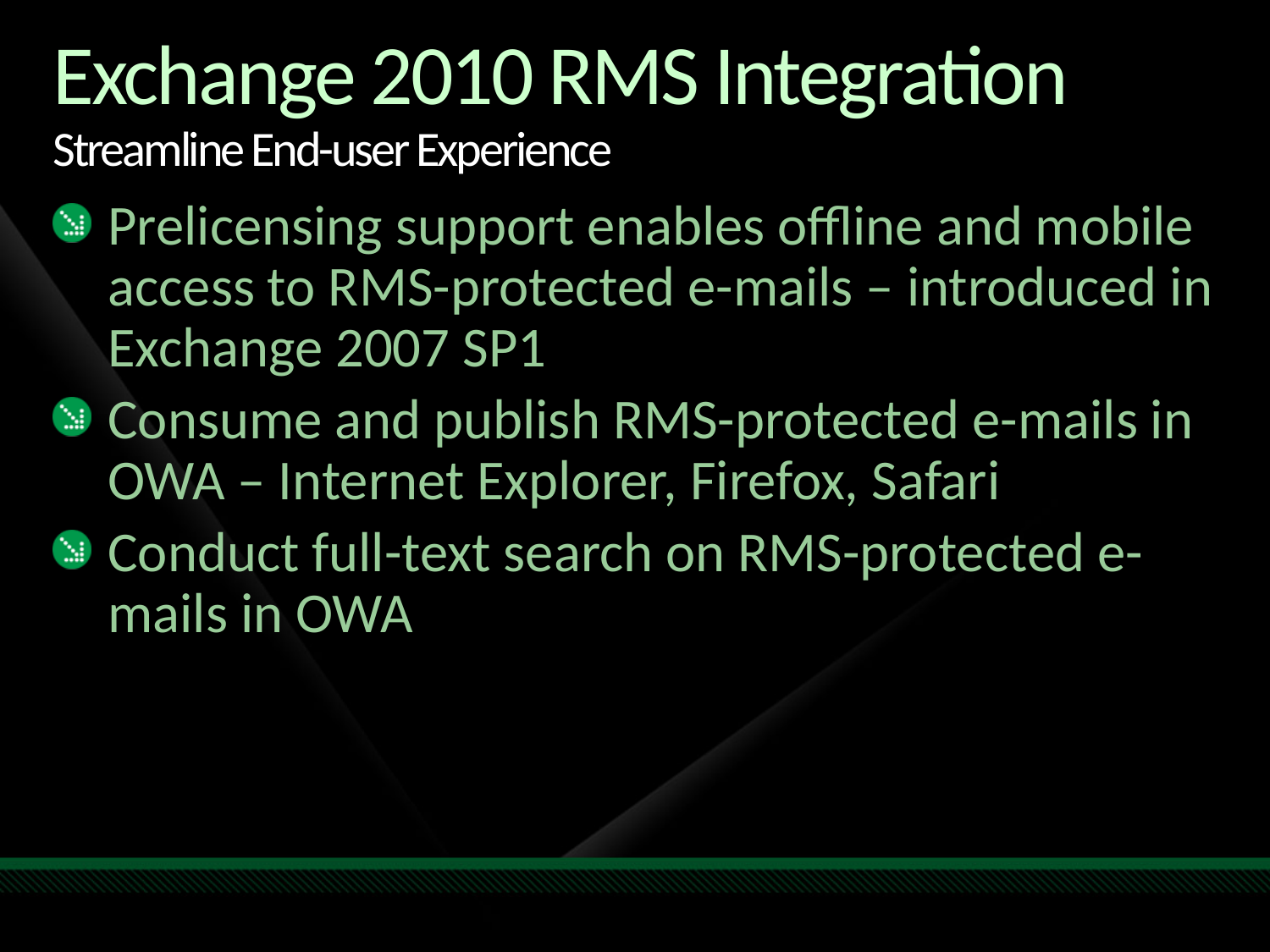

Exchange 2010 RMS Integration
Streamline End-user Experience
Prelicensing support enables offline and mobile access to RMS-protected e-mails – introduced in Exchange 2007 SP1
Consume and publish RMS-protected e-mails in OWA – Internet Explorer, Firefox, Safari
Conduct full-text search on RMS-protected e-mails in OWA